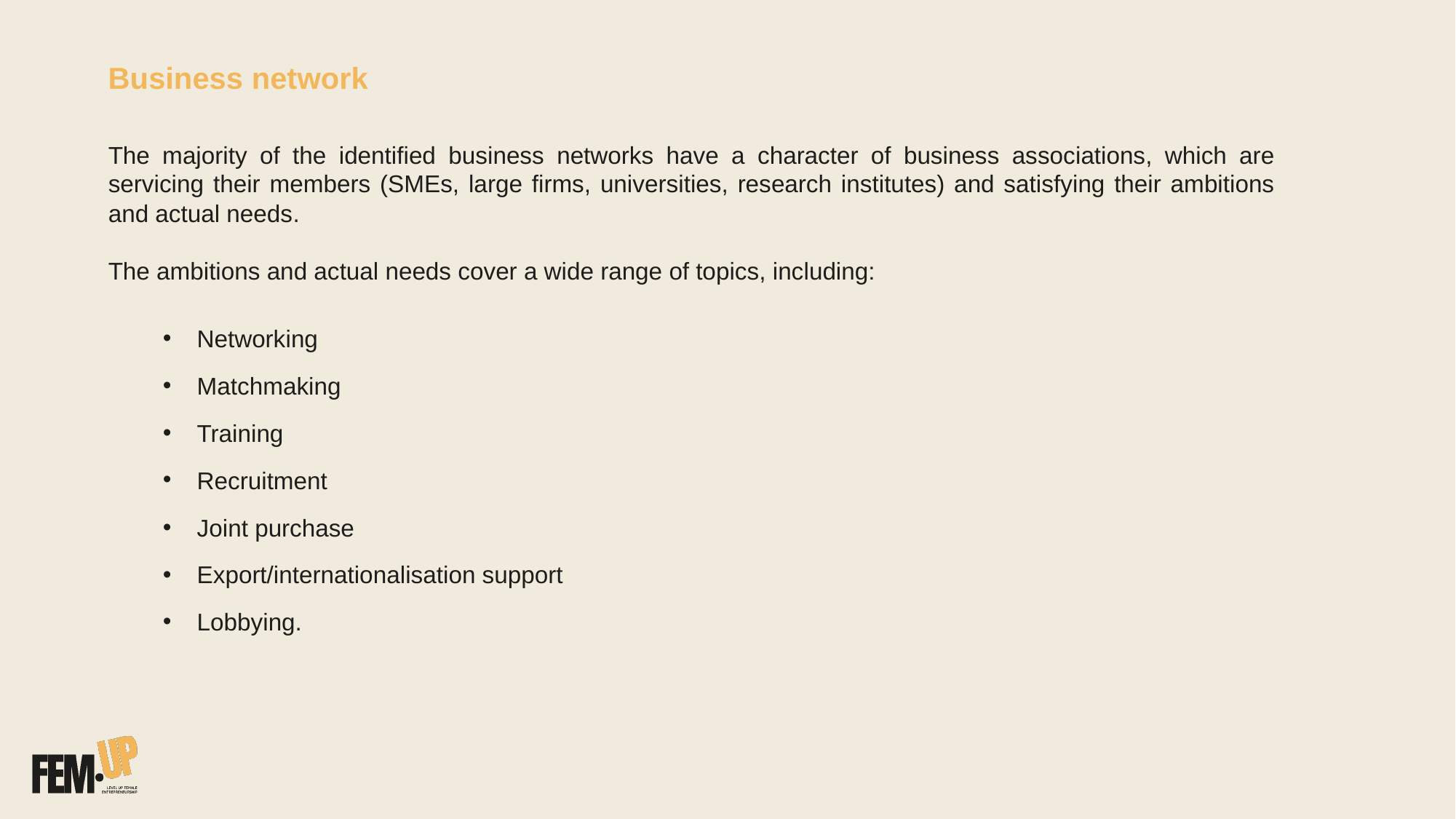

Business network
The majority of the identified business networks have a character of business associations, which are servicing their members (SMEs, large firms, universities, research institutes) and satisfying their ambitions and actual needs.

The ambitions and actual needs cover a wide range of topics, including:

Networking
Matchmaking
Training
Recruitment
Joint purchase
Export/internationalisation support
Lobbying.